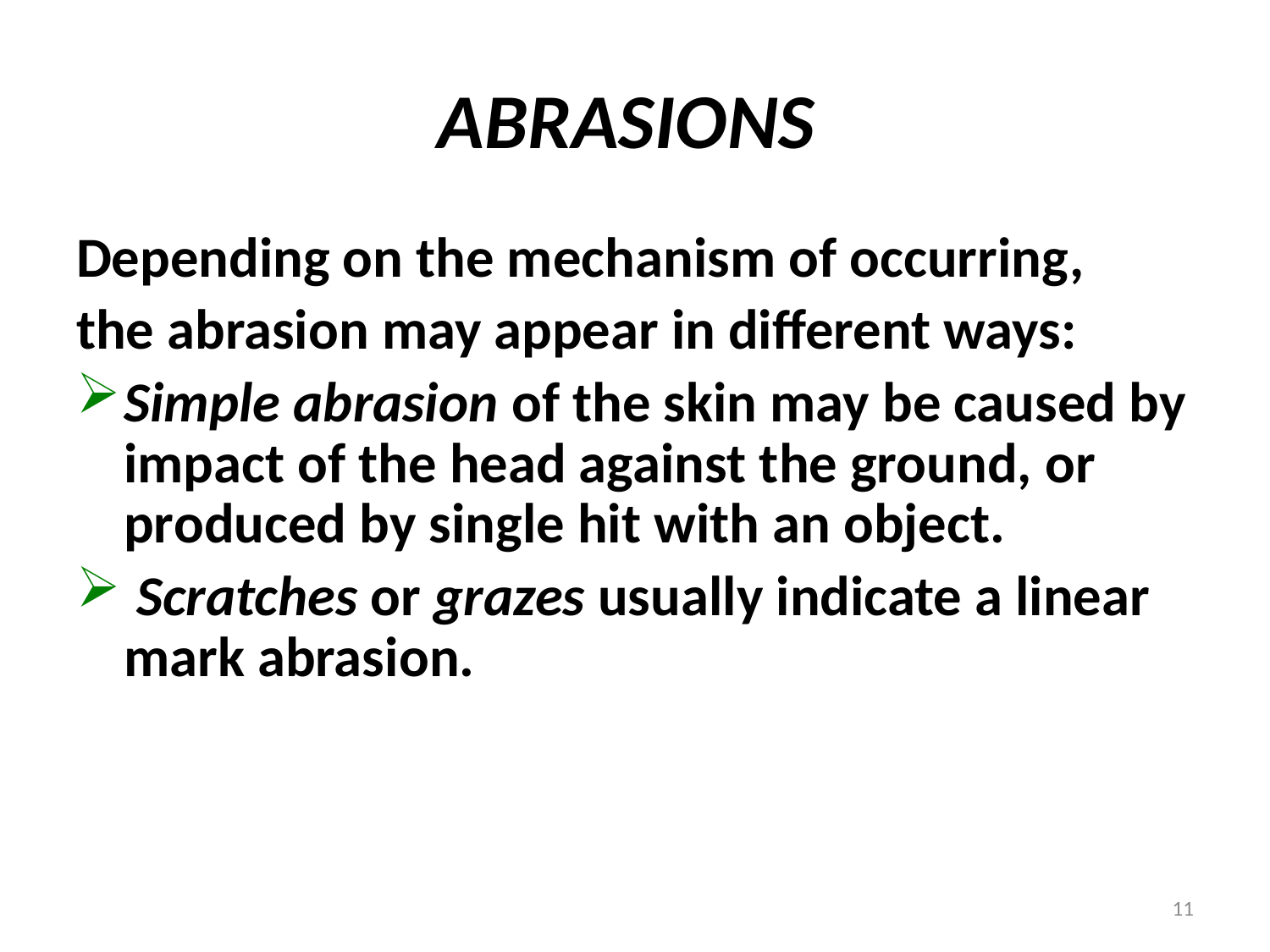

# ABRASIONS
Depending on the mechanism of occurring,
the abrasion may appear in different ways:
Simple abrasion of the skin may be caused by impact of the head against the ground, or  produced by single hit with an object.
 Scratches or grazes usually indicate a linear mark abrasion.

11